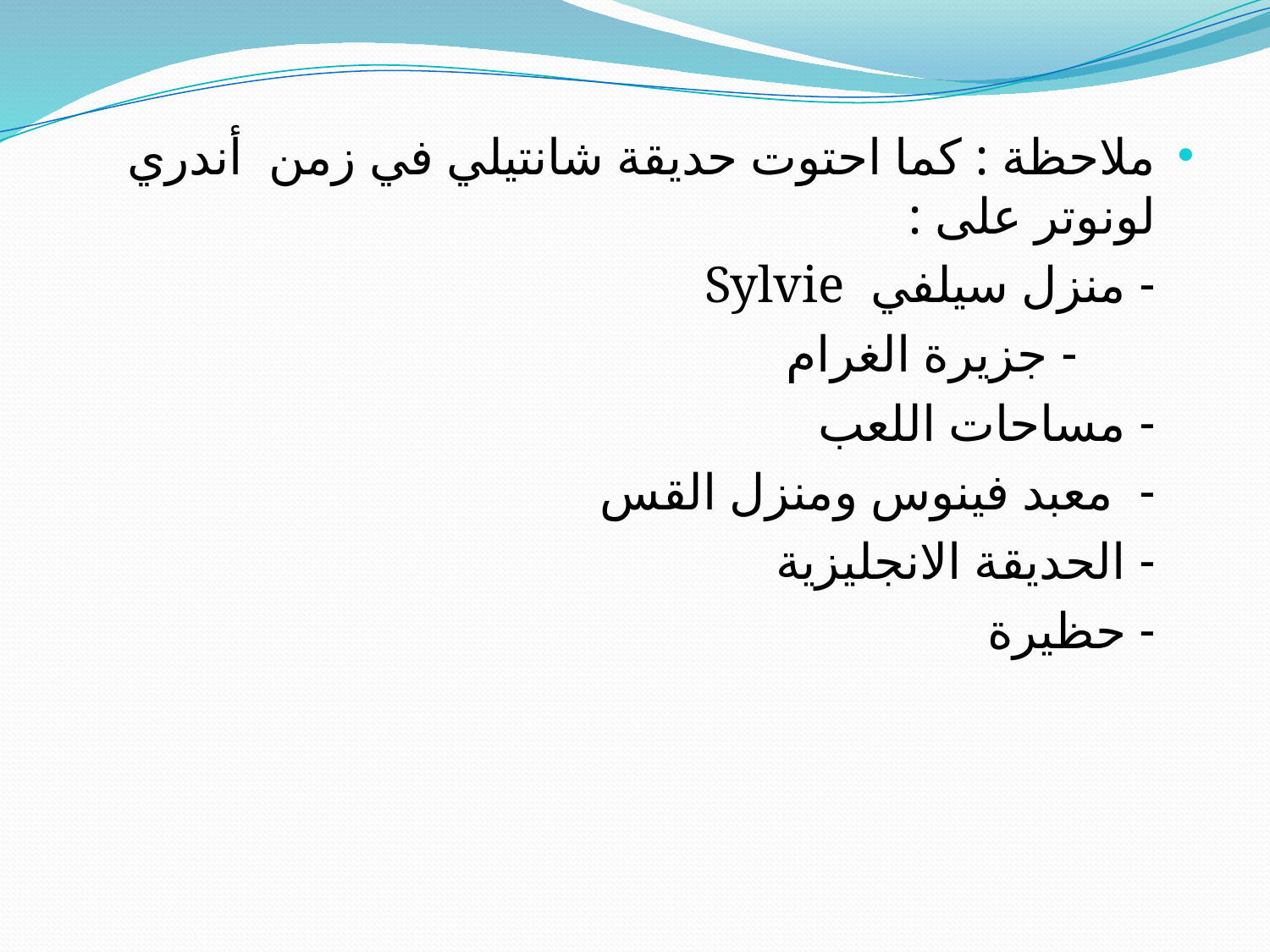

ملاحظة : كما احتوت حديقة شانتيلي في زمن  أندري لونوتر على :
		- منزل سيلفي  Sylvie
         - جزيرة الغرام
		- مساحات اللعب
		-  معبد فينوس ومنزل القس
		- الحديقة الانجليزية
		- حظيرة